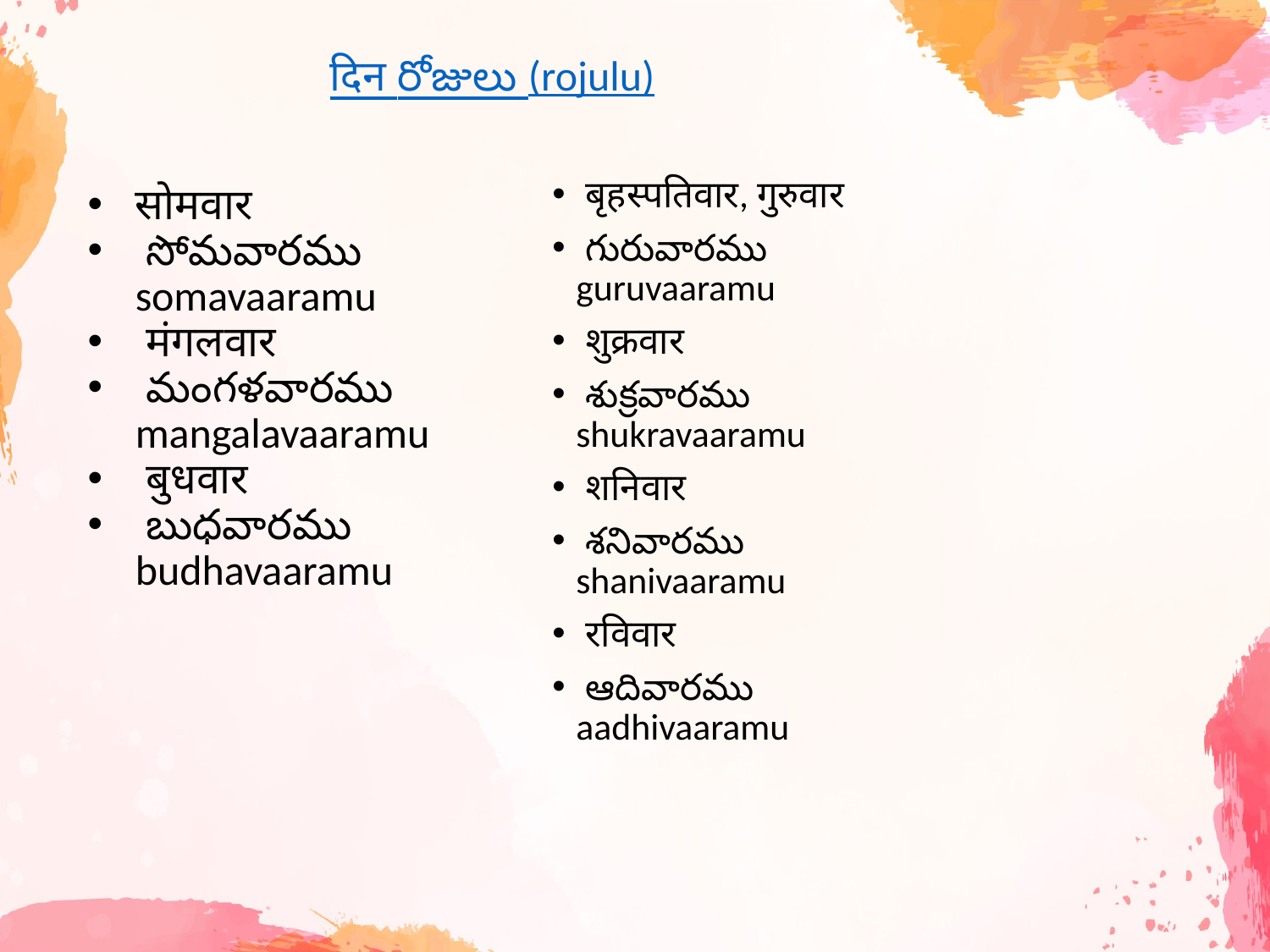

दिन రోజులు (rojulu)
#
 बृहस्पतिवार, गुरुवार
 గురువారము
guruvaaramu
 शुक्रवार
 శుక్రవారము
shukravaaramu
 शनिवार
 శనివారము
shanivaaramu
 रविवार
 ఆదివారము
aadhivaaramu

सोमवार
 సోమవారము
somavaaramu
 मंगलवार
 మంగళవారము
mangalavaaramu
 बुधवार
 బుధవారము
budhavaaramu